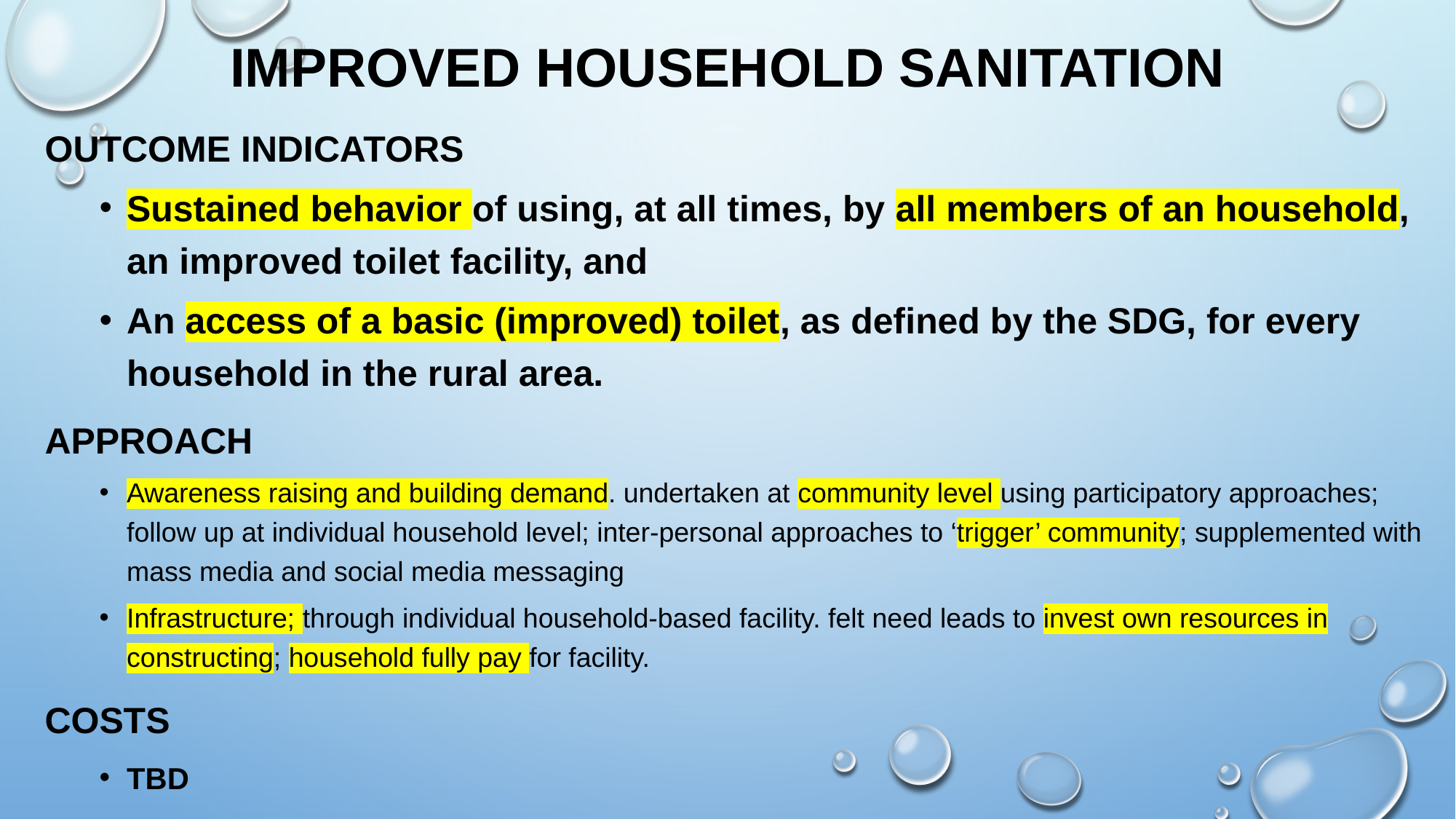

# Improved household sanitation
Outcome indicators
Sustained behavior of using, at all times, by all members of an household, an improved toilet facility, and
An access of a basic (improved) toilet, as defined by the SDG, for every household in the rural area.
Approach
Awareness raising and building demand. undertaken at community level using participatory approaches; follow up at individual household level; inter-personal approaches to ‘trigger’ community; supplemented with mass media and social media messaging
Infrastructure; through individual household-based facility. felt need leads to invest own resources in constructing; household fully pay for facility.
Costs
TBD